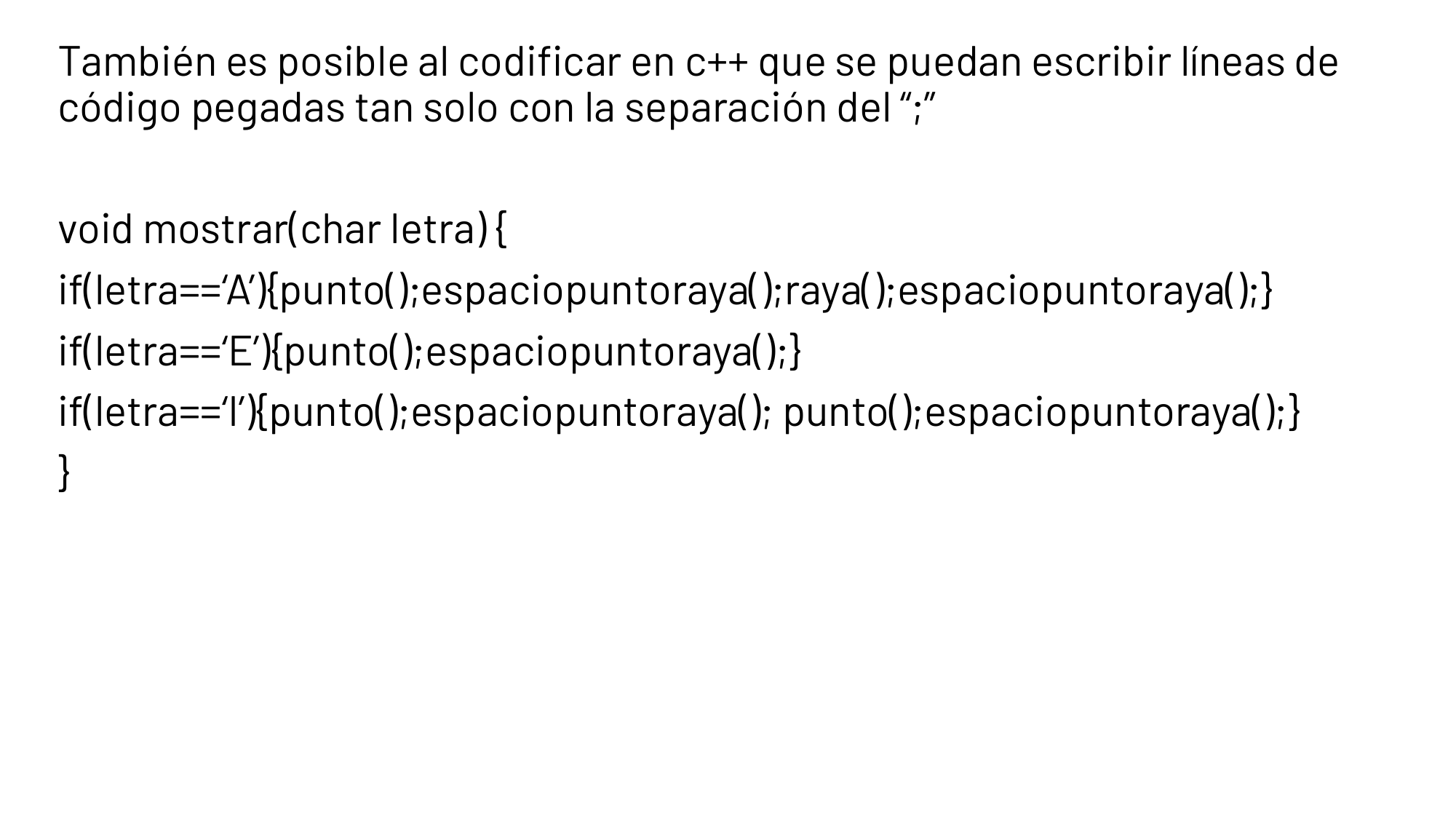

También es posible al codificar en c++ que se puedan escribir líneas de código pegadas tan solo con la separación del “;”

void mostrar(char letra) {
if(letra==‘A’){punto();espaciopuntoraya();raya();espaciopuntoraya();}
if(letra==‘E’){punto();espaciopuntoraya();}
if(letra==‘I’){punto();espaciopuntoraya(); punto();espaciopuntoraya();}
}